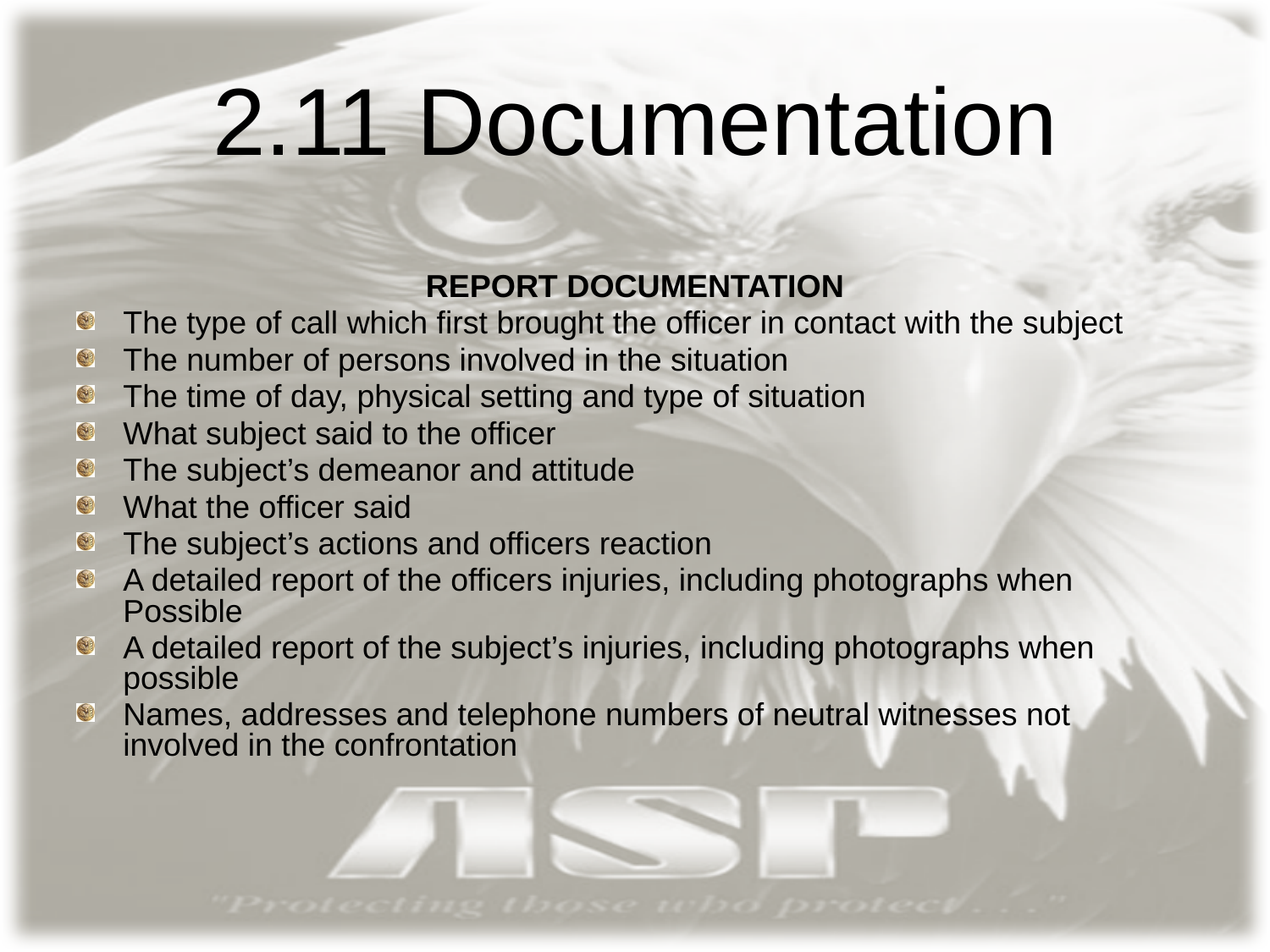

# 2.11 Documentation

REPORT DOCUMENTATION
The type of call which first brought the officer in contact with the subject
The number of persons involved in the situation
The time of day, physical setting and type of situation
What subject said to the officer
The subject’s demeanor and attitude
What the officer said
The subject’s actions and officers reaction
A detailed report of the officers injuries, including photographs when Possible
A detailed report of the subject’s injuries, including photographs when possible
Names, addresses and telephone numbers of neutral witnesses not involved in the confrontation